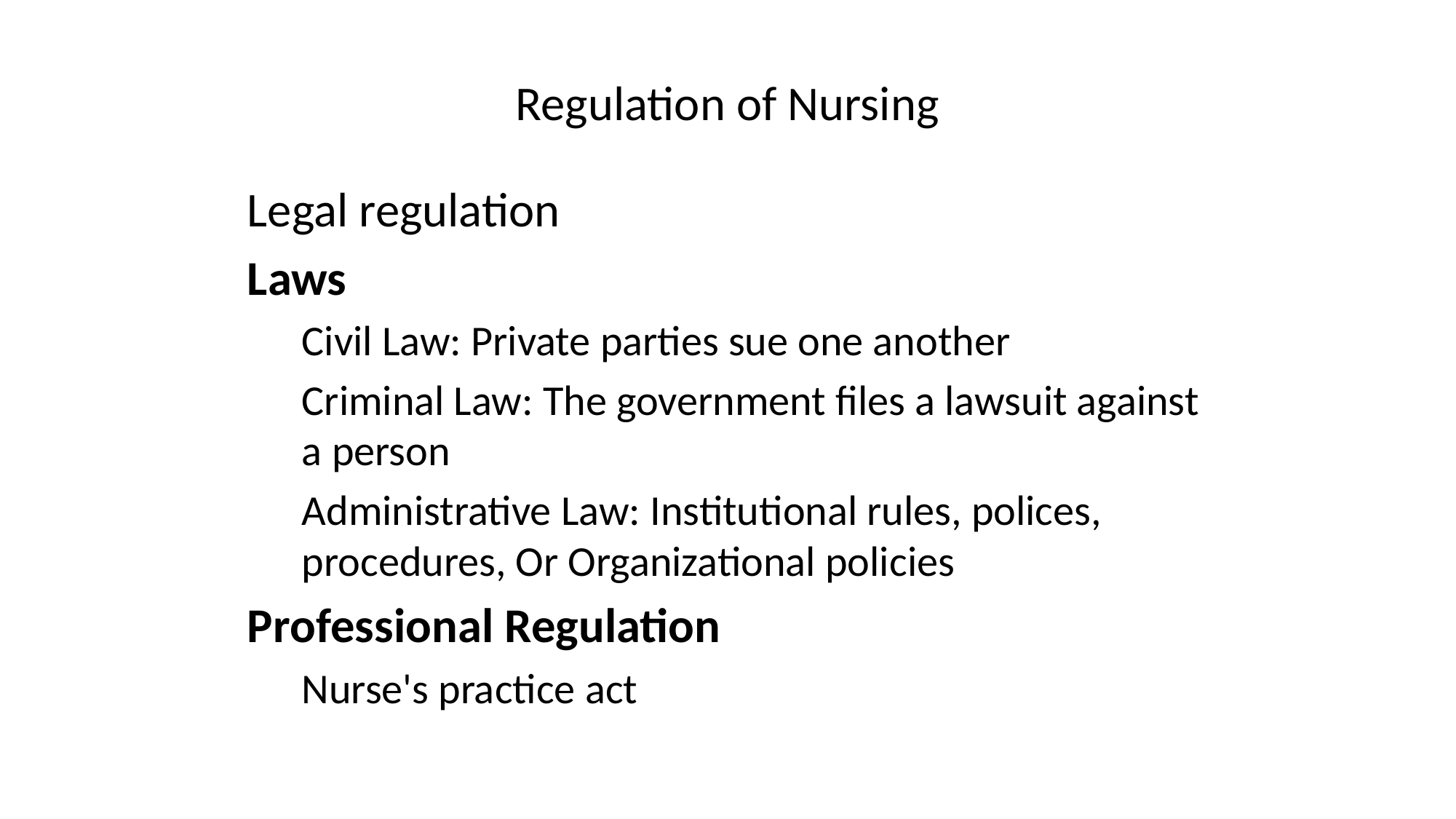

# Regulation of Nursing
Legal regulation
Laws
Civil Law: Private parties sue one another
Criminal Law: The government files a lawsuit against a person
Administrative Law: Institutional rules, polices, procedures, Or Organizational policies
Professional Regulation
Nurse's practice act